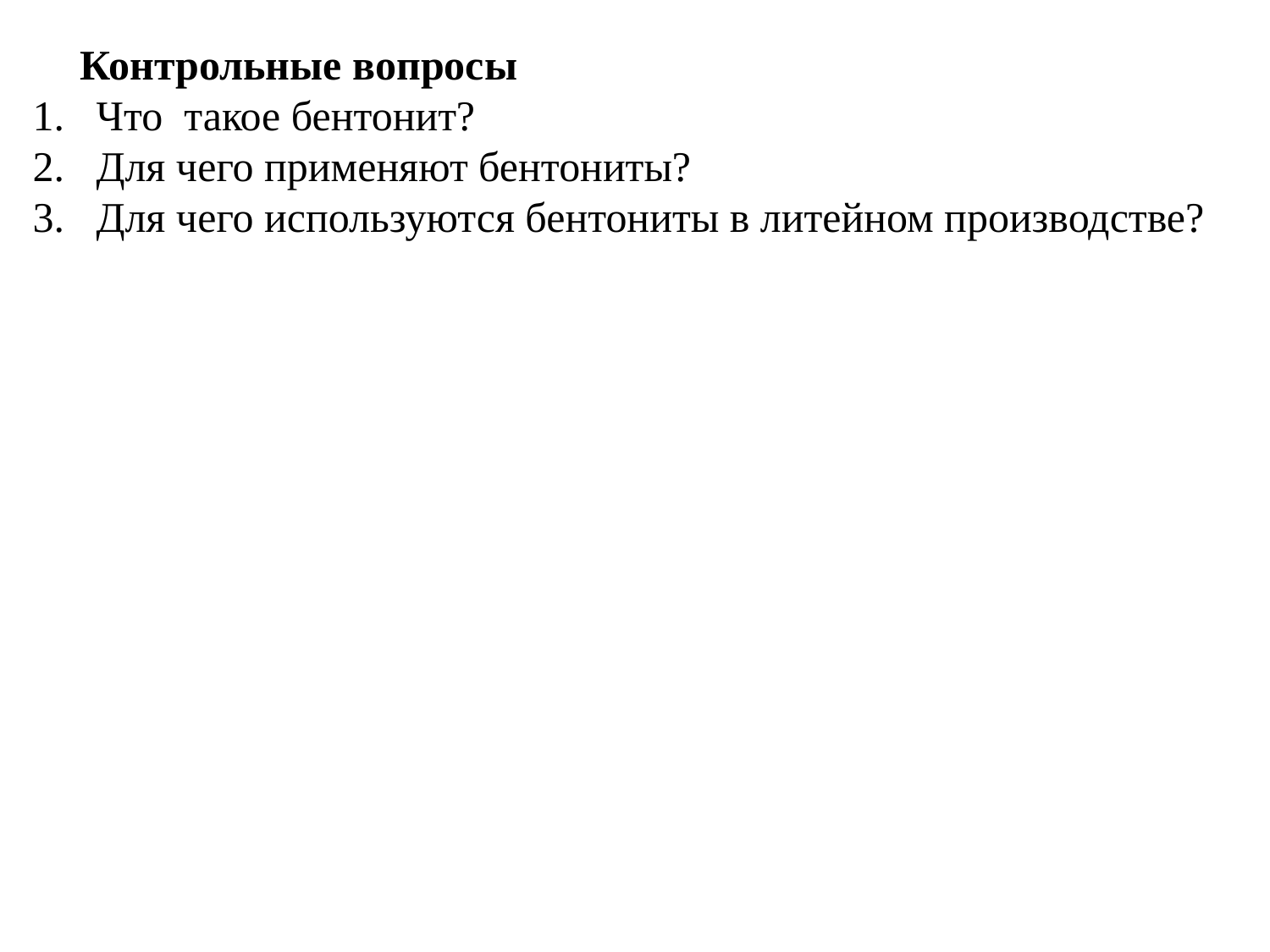

Контрольные вопросы
Что  такое бентонит?
Для чего применяют бентониты?
Для чего используются бентониты в литейном производстве?